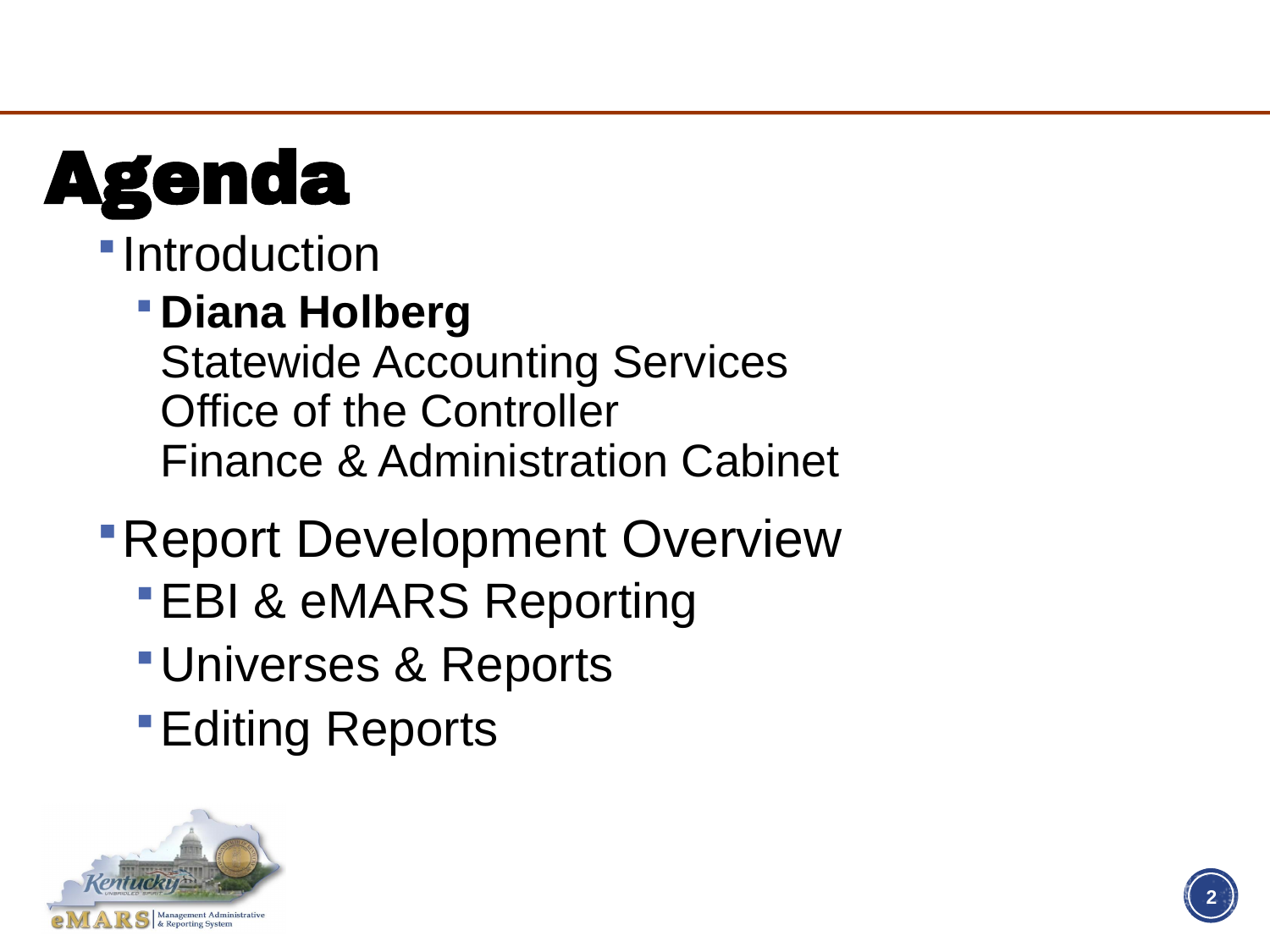

# Agenda
Introduction
Diana Holberg
Statewide Accounting Services
Office of the Controller
Finance & Administration Cabinet
Report Development Overview
EBI & eMARS Reporting
Universes & Reports
Editing Reports
2